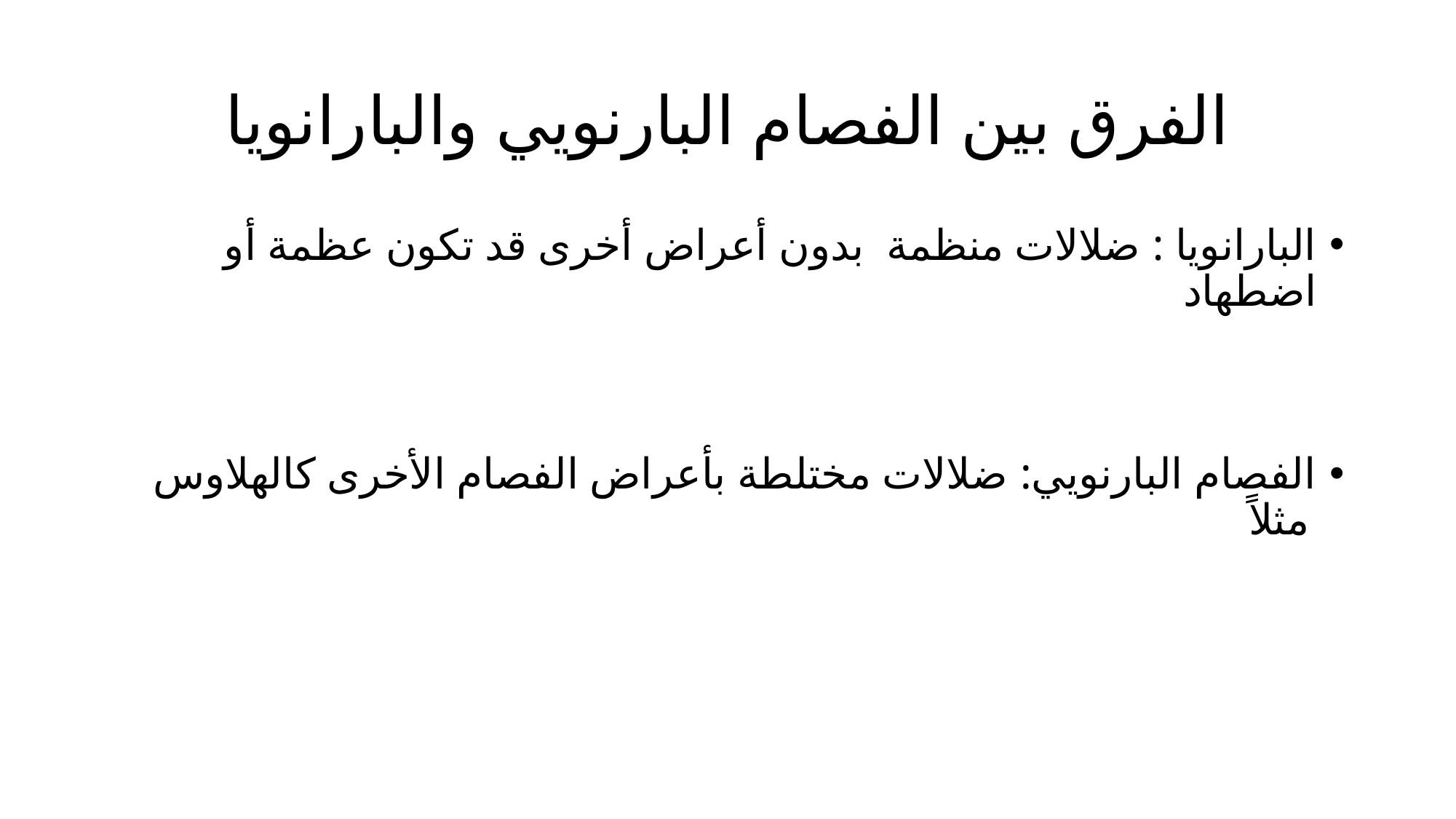

# الفرق بين الفصام البارنويي والبارانويا
البارانويا : ضلالات منظمة  بدون أعراض أخرى قد تكون عظمة أو اضطهاد

الفصام البارنويي: ضلالات مختلطة بأعراض الفصام الأخرى كالهلاوس مثلاً